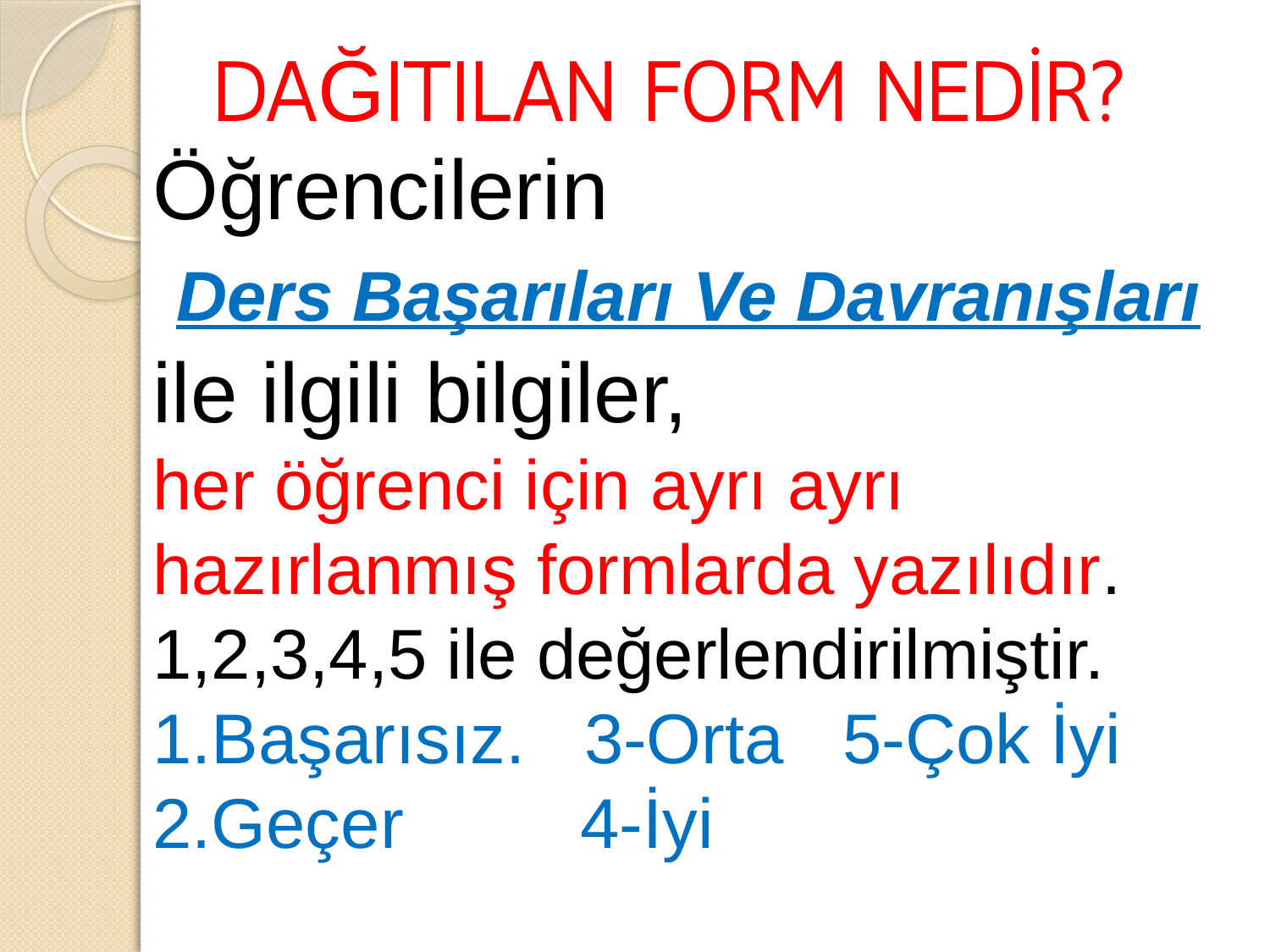

# DAĞITILAN FORM NEDİR?
Öğrencilerin
 Ders Başarıları Ve Davranışları
ile ilgili bilgiler,
her öğrenci için ayrı ayrı
hazırlanmış formlarda yazılıdır.
1,2,3,4,5 ile değerlendirilmiştir.
1.Başarısız.   3-Orta   5-Çok İyi
2.Geçer         4-İyi